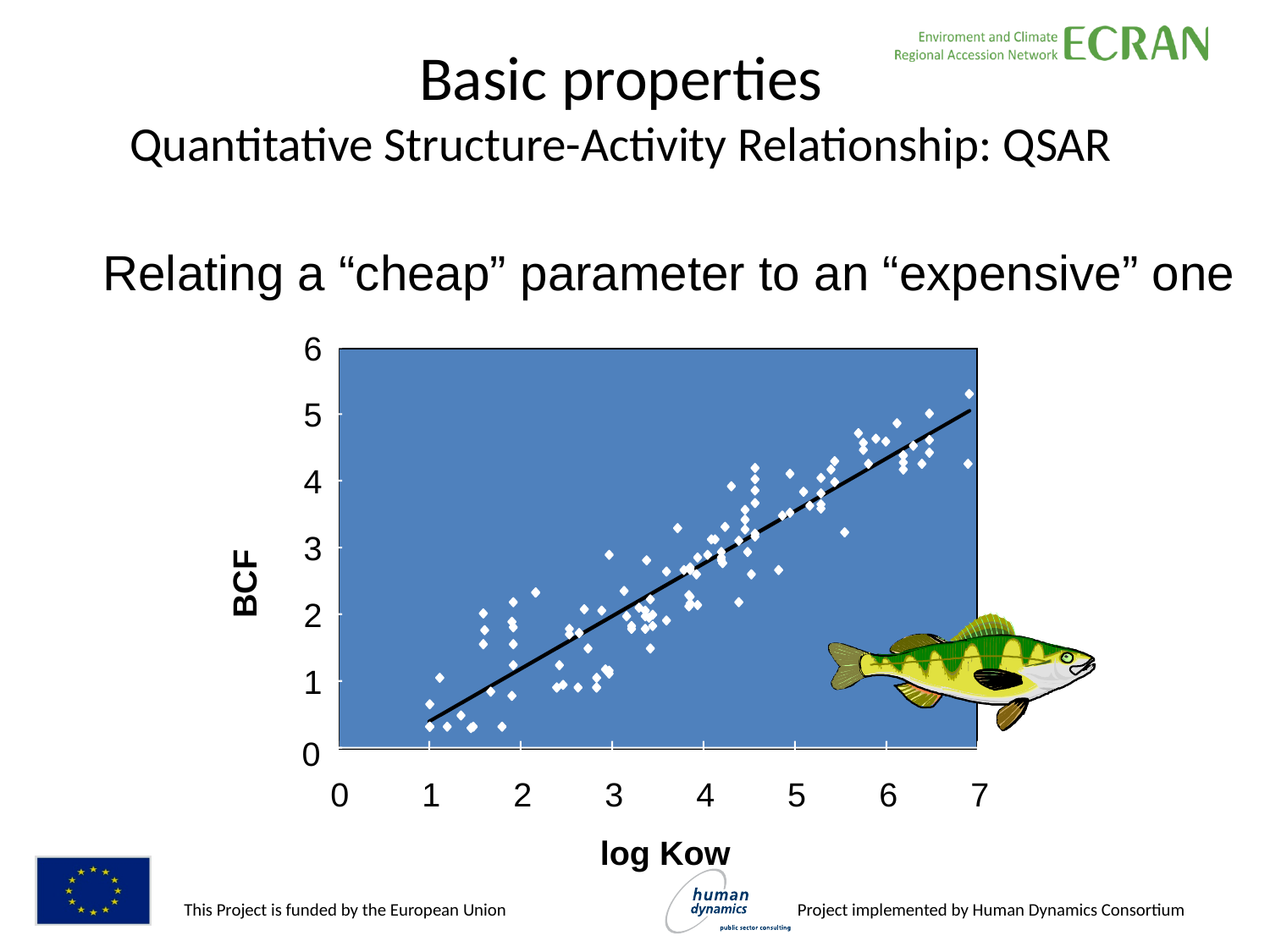

# Basic properties Quantitative Structure-Activity Relationship: QSAR
Relating a “cheap” parameter to an “expensive” one
6

5

4

3

log BCF fish

2

1

0

0
1
2
3
4
5
6
7
log Kow